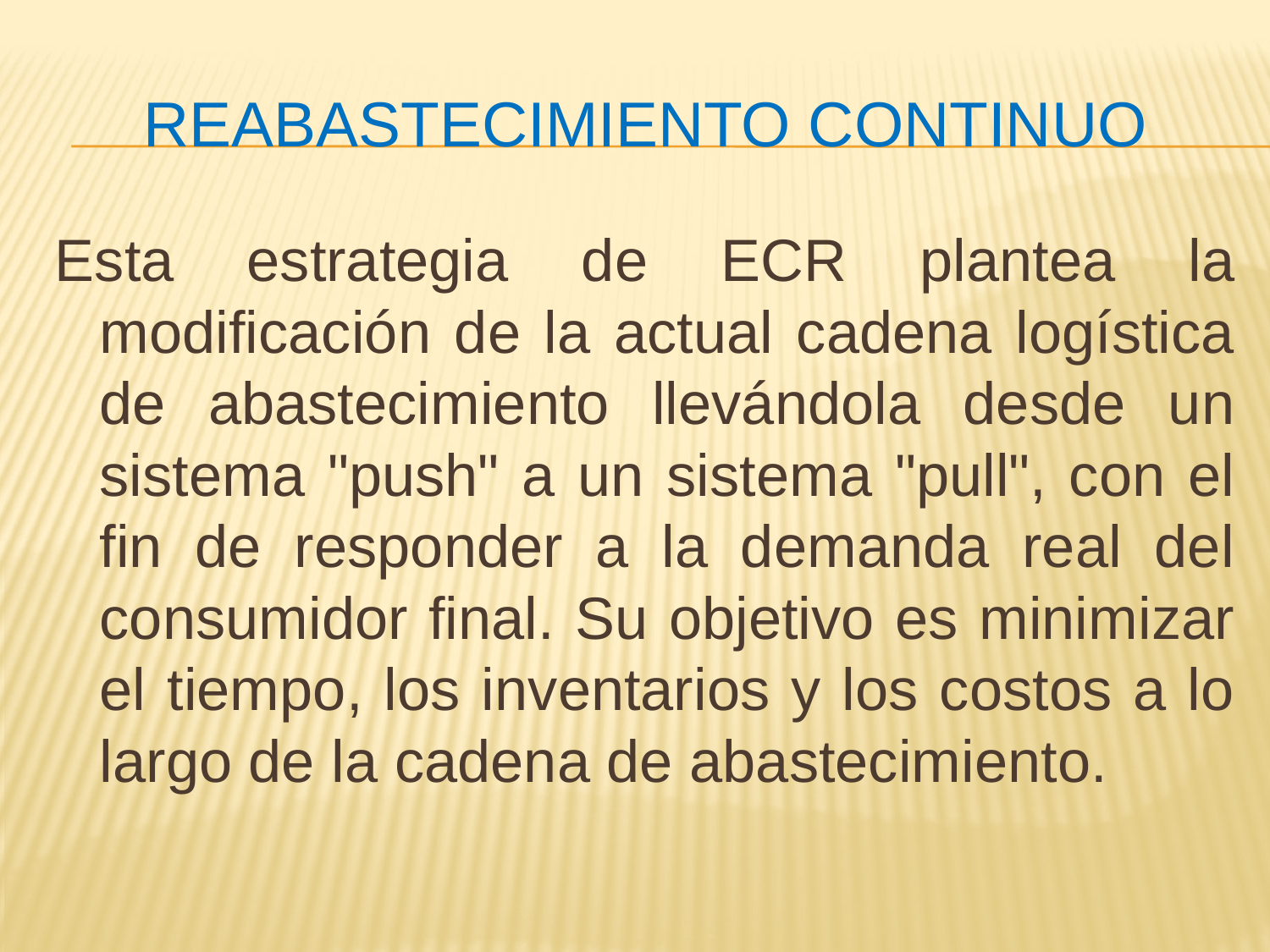

# Reabastecimiento Continuo
Esta estrategia de ECR plantea la modificación de la actual cadena logística de abastecimiento llevándola desde un sistema "push" a un sistema "pull", con el fin de responder a la demanda real del consumidor final. Su objetivo es minimizar el tiempo, los inventarios y los costos a lo largo de la cadena de abastecimiento.